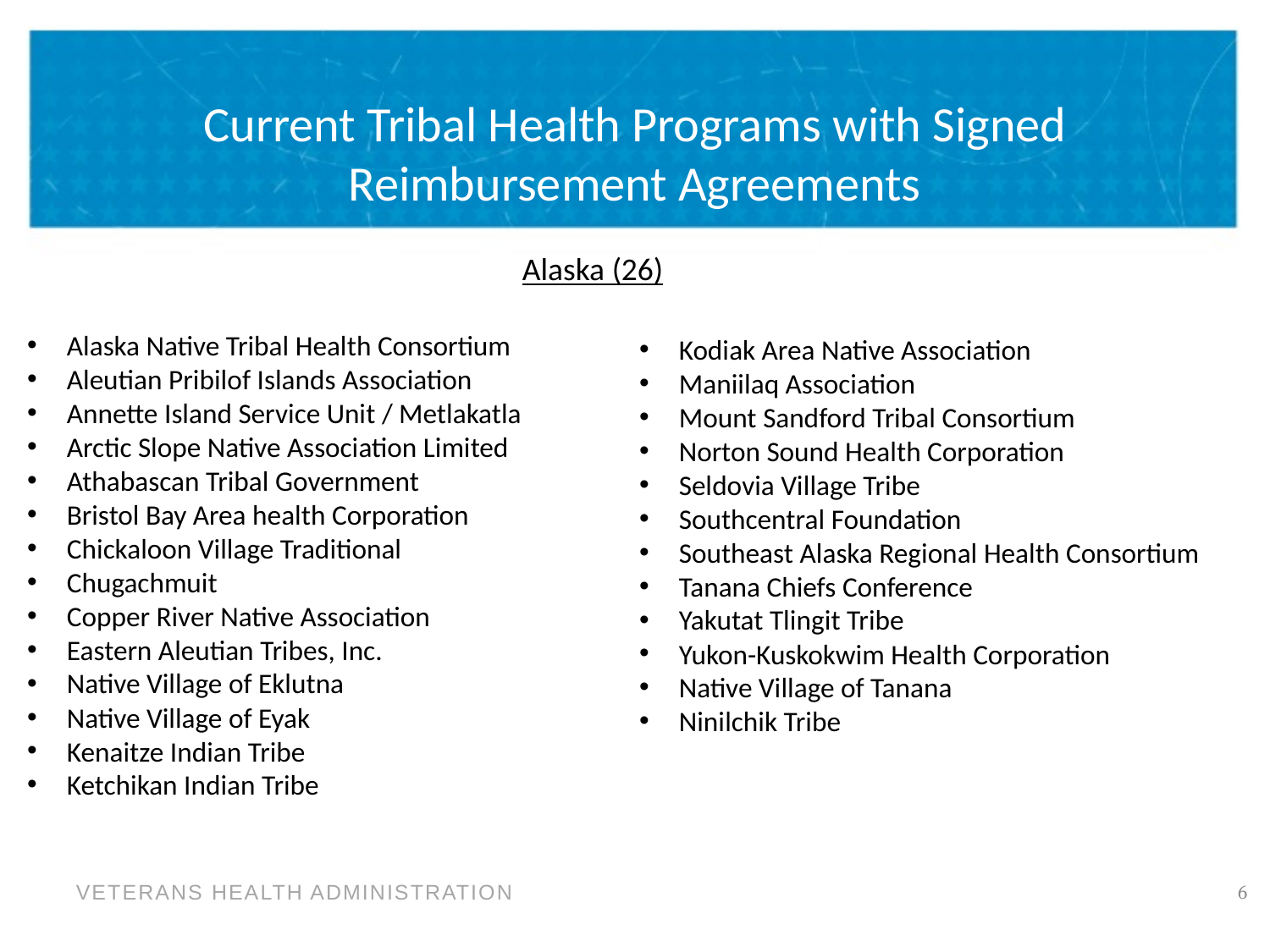

# Current Tribal Health Programs with Signed Reimbursement Agreements
Alaska (26)
Alaska Native Tribal Health Consortium
Aleutian Pribilof Islands Association
Annette Island Service Unit / Metlakatla
Arctic Slope Native Association Limited
Athabascan Tribal Government
Bristol Bay Area health Corporation
Chickaloon Village Traditional
Chugachmuit
Copper River Native Association
Eastern Aleutian Tribes, Inc.
Native Village of Eklutna
Native Village of Eyak
Kenaitze Indian Tribe
Ketchikan Indian Tribe
Kodiak Area Native Association
Maniilaq Association
Mount Sandford Tribal Consortium
Norton Sound Health Corporation
Seldovia Village Tribe
Southcentral Foundation
Southeast Alaska Regional Health Consortium
Tanana Chiefs Conference
Yakutat Tlingit Tribe
Yukon-Kuskokwim Health Corporation
Native Village of Tanana
Ninilchik Tribe
6